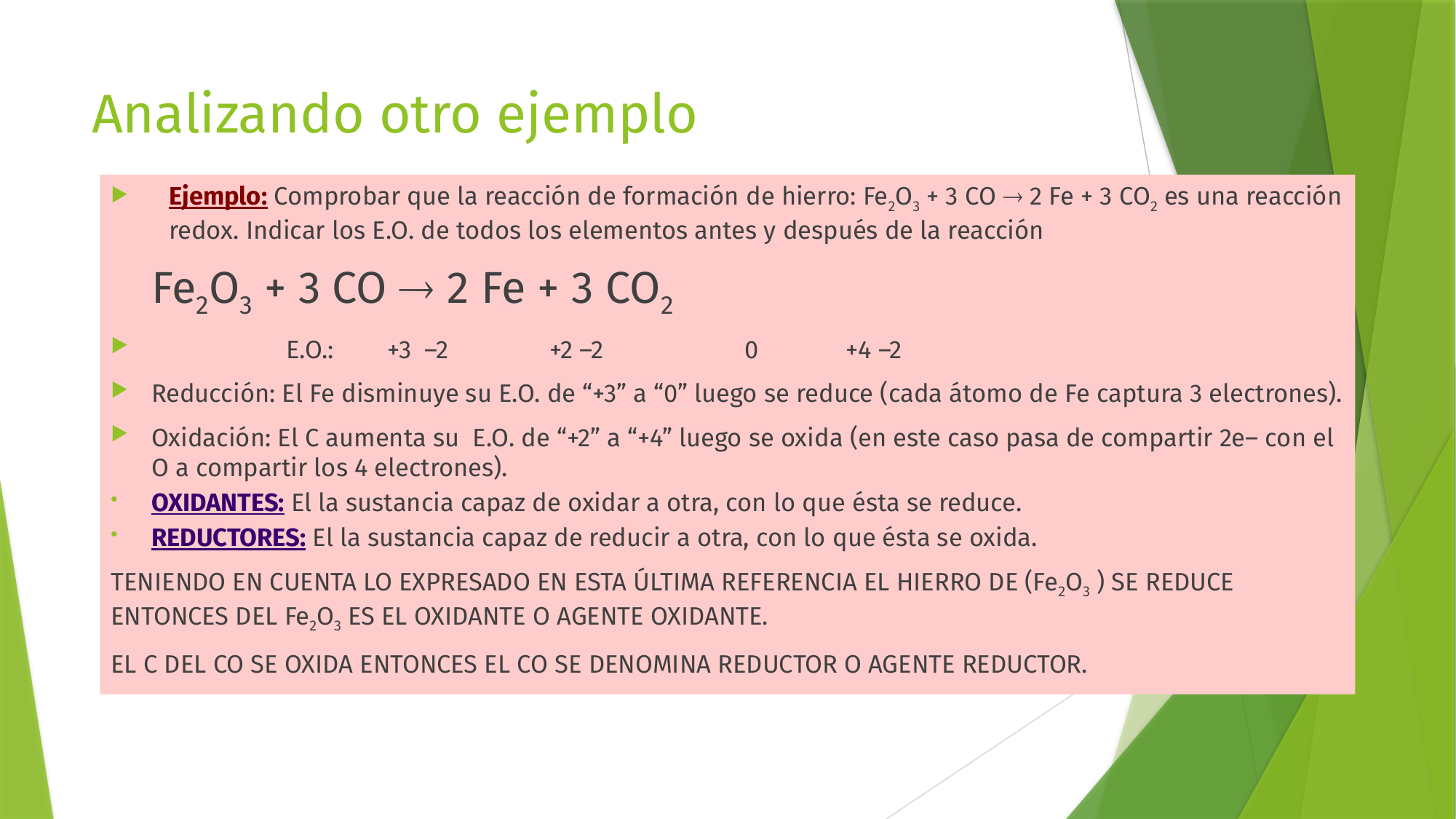

# Analizando otro ejemplo
Ejemplo: Comprobar que la reacción de formación de hierro: Fe2O3 + 3 CO → 2 Fe + 3 CO2 es una reacción redox. Indicar los E.O. de todos los elementos antes y después de la reacción
			Fe2O3 + 3 CO → 2 Fe + 3 CO2
                    E.O.:        +3  –2               +2 –2                     0             +4 –2
Reducción: El Fe disminuye su E.O. de “+3” a “0” luego se reduce (cada átomo de Fe captura 3 electrones).
Oxidación: El C aumenta su  E.O. de “+2” a “+4” luego se oxida (en este caso pasa de compartir 2e– con el O a compartir los 4 electrones).
OXIDANTES: El la sustancia capaz de oxidar a otra, con lo que ésta se reduce.
REDUCTORES: El la sustancia capaz de reducir a otra, con lo que ésta se oxida.
TENIENDO EN CUENTA LO EXPRESADO EN ESTA ÚLTIMA REFERENCIA EL HIERRO DE (Fe2O3 ) SE REDUCE ENTONCES DEL Fe2O3 ES EL OXIDANTE O AGENTE OXIDANTE.
EL C DEL CO SE OXIDA ENTONCES EL CO SE DENOMINA REDUCTOR O AGENTE REDUCTOR.